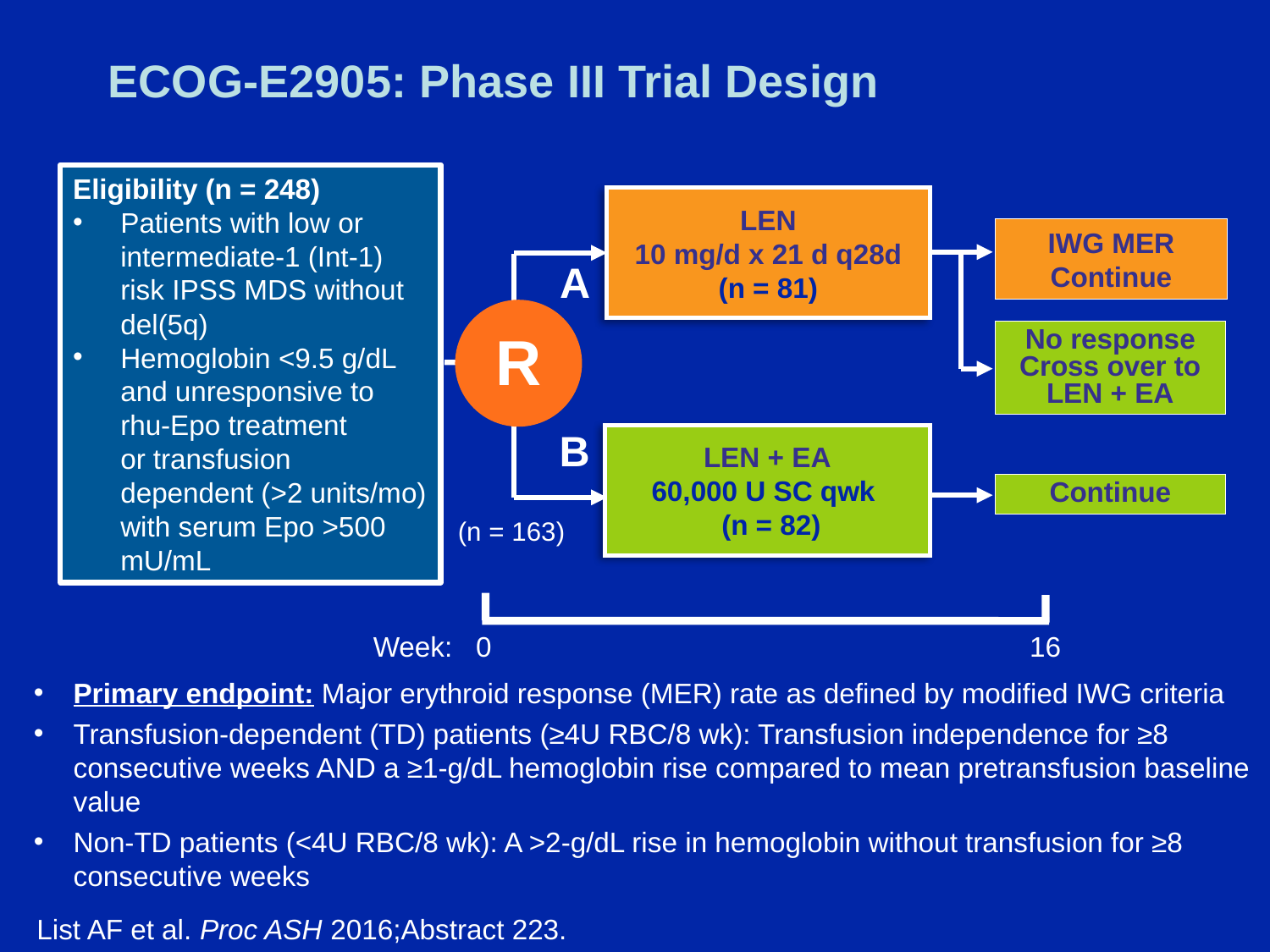

# ECOG-E2905: Phase III Trial Design
Eligibility (n = 248)
Patients with low or intermediate-1 (Int-1) risk IPSS MDS without del(5q)
Hemoglobin <9.5 g/dL and unresponsive to
rhu-Epo treatment
or transfusion dependent (>2 units/mo) with serum Epo >500 mU/mL
LEN
10 mg/d x 21 d q28d
(n = 81)
IWG MER
Continue
A

R
No response
Cross over to LEN + EA

B
LEN + EA
60,000 U SC qwk
 (n = 82)
Continue
(n = 163)

Week:   0                 			                   16
Primary endpoint: Major erythroid response (MER) rate as defined by modified IWG criteria
Transfusion-dependent (TD) patients (≥4U RBC/8 wk): Transfusion independence for ≥8 consecutive weeks AND a ≥1-g/dL hemoglobin rise compared to mean pretransfusion baseline value
Non-TD patients (<4U RBC/8 wk): A >2-g/dL rise in hemoglobin without transfusion for ≥8 consecutive weeks

List AF et al. Proc ASH 2016;Abstract 223.